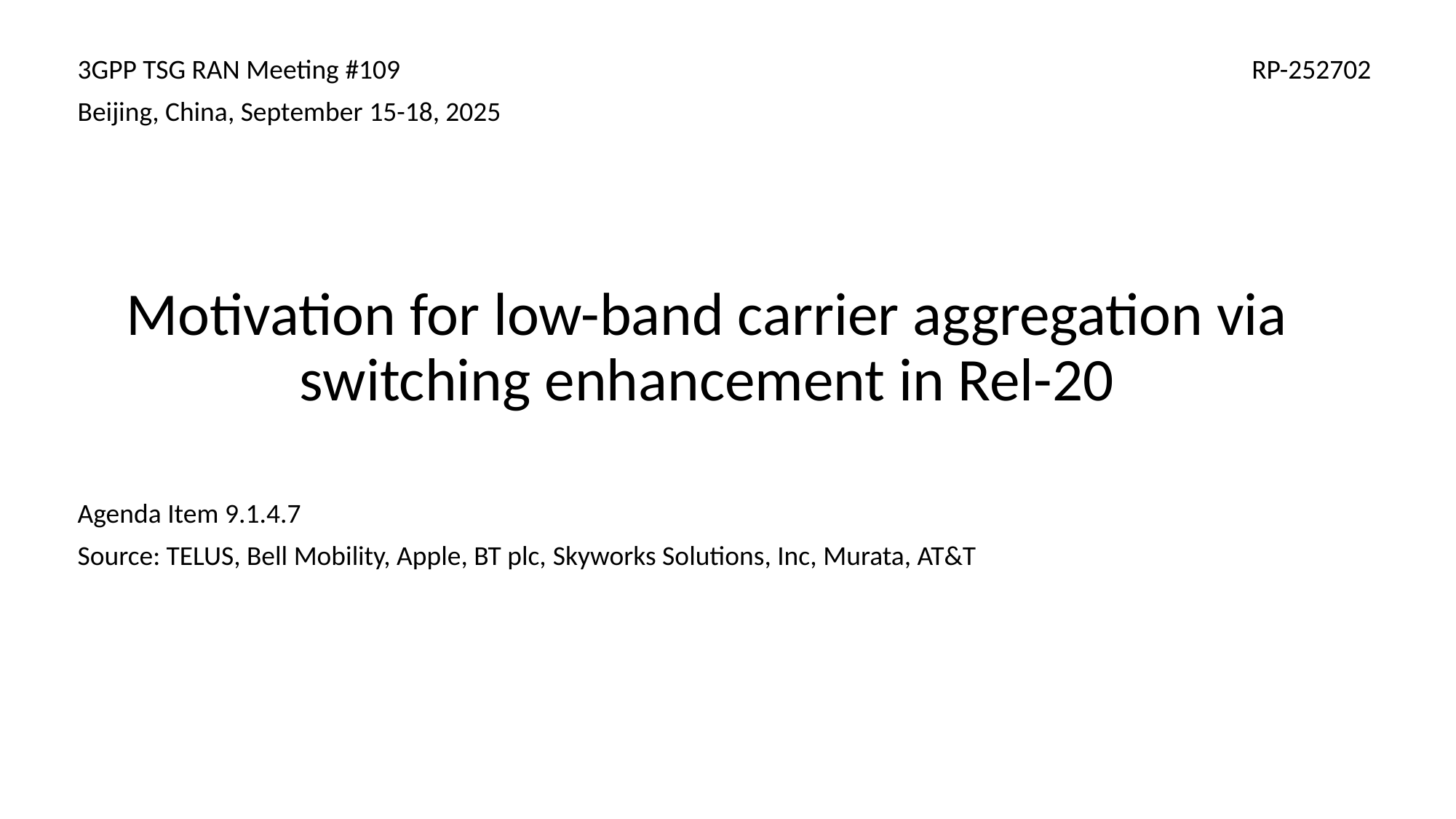

3GPP TSG RAN Meeting #109
Beijing, China, September 15-18, 2025
RP-252702
# Motivation for low-band carrier aggregation via switching enhancement in Rel-20
Agenda Item 9.1.4.7
Source: TELUS, Bell Mobility, Apple, BT plc, Skyworks Solutions, Inc, Murata, AT&T